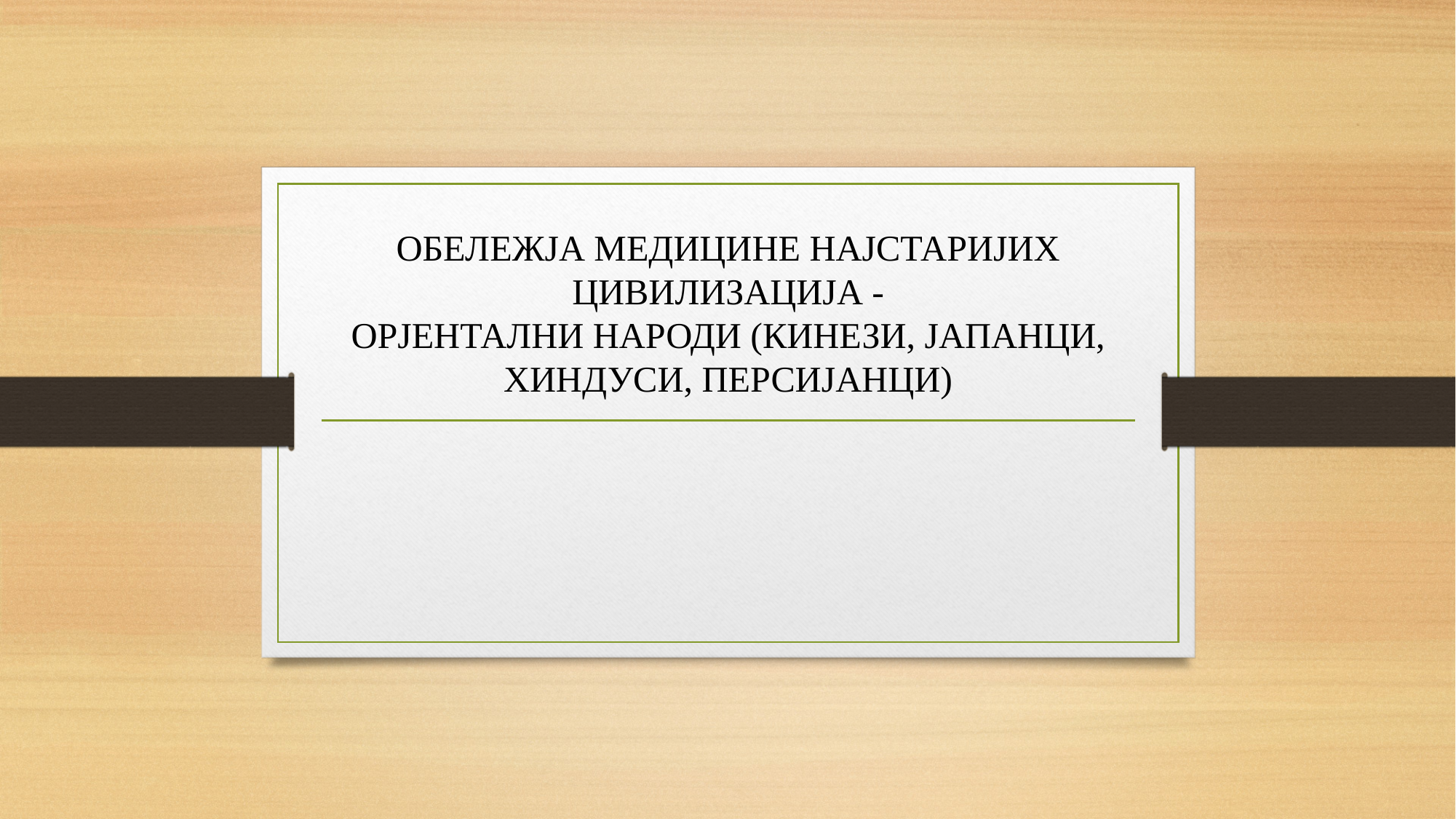

# ОБЕЛЕЖЈА МЕДИЦИНЕ НАЈСТАРИЈИХ ЦИВИЛИЗАЦИЈА - ОРЈЕНТАЛНИ НАРОДИ (КИНЕЗИ, ЈАПАНЦИ, ХИНДУСИ, ПЕРСИЈАНЦИ)